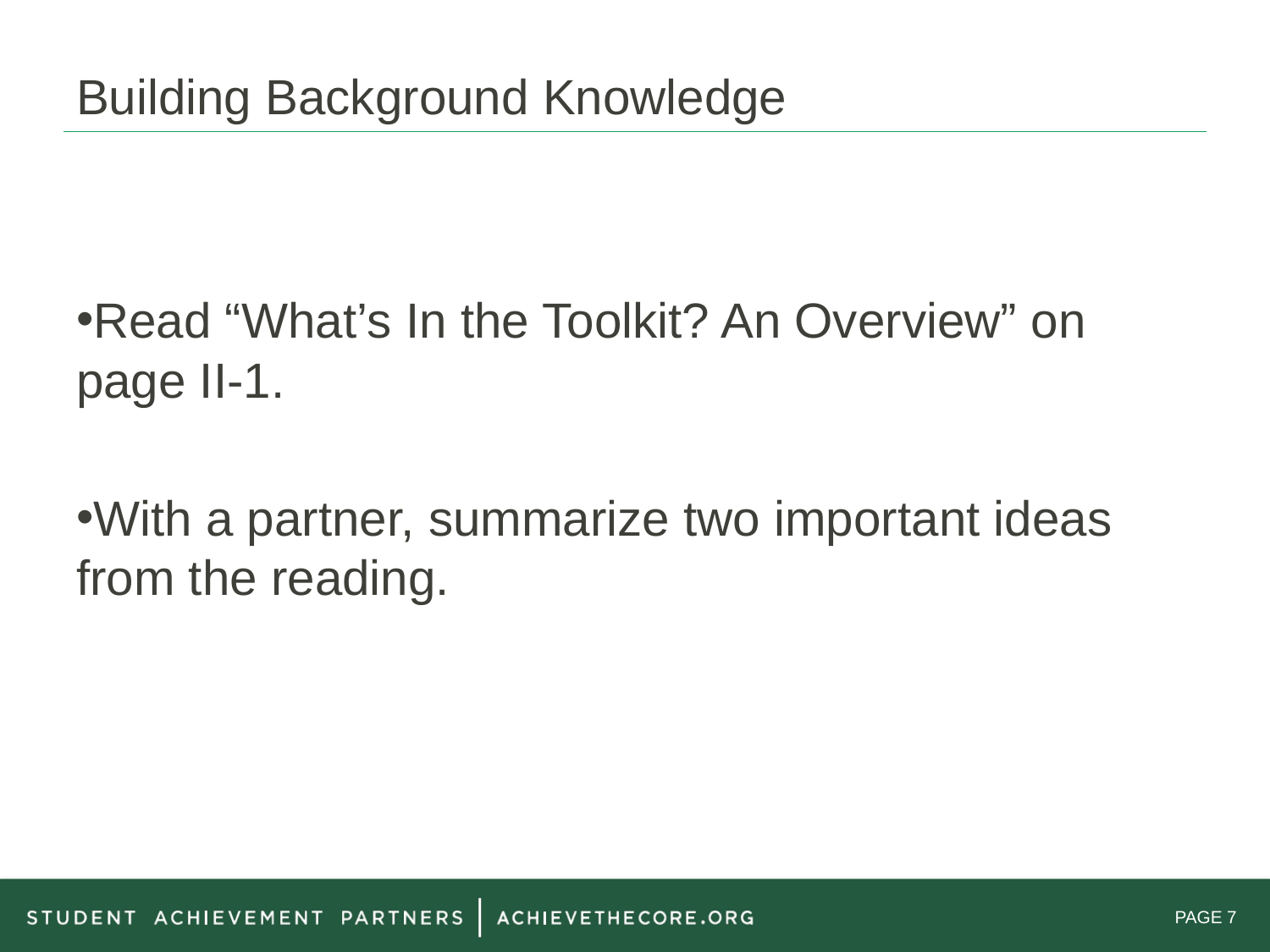

# Building Background Knowledge

Read “What’s In the Toolkit? An Overview” on page II-1.

With a partner, summarize two important ideas from the reading.